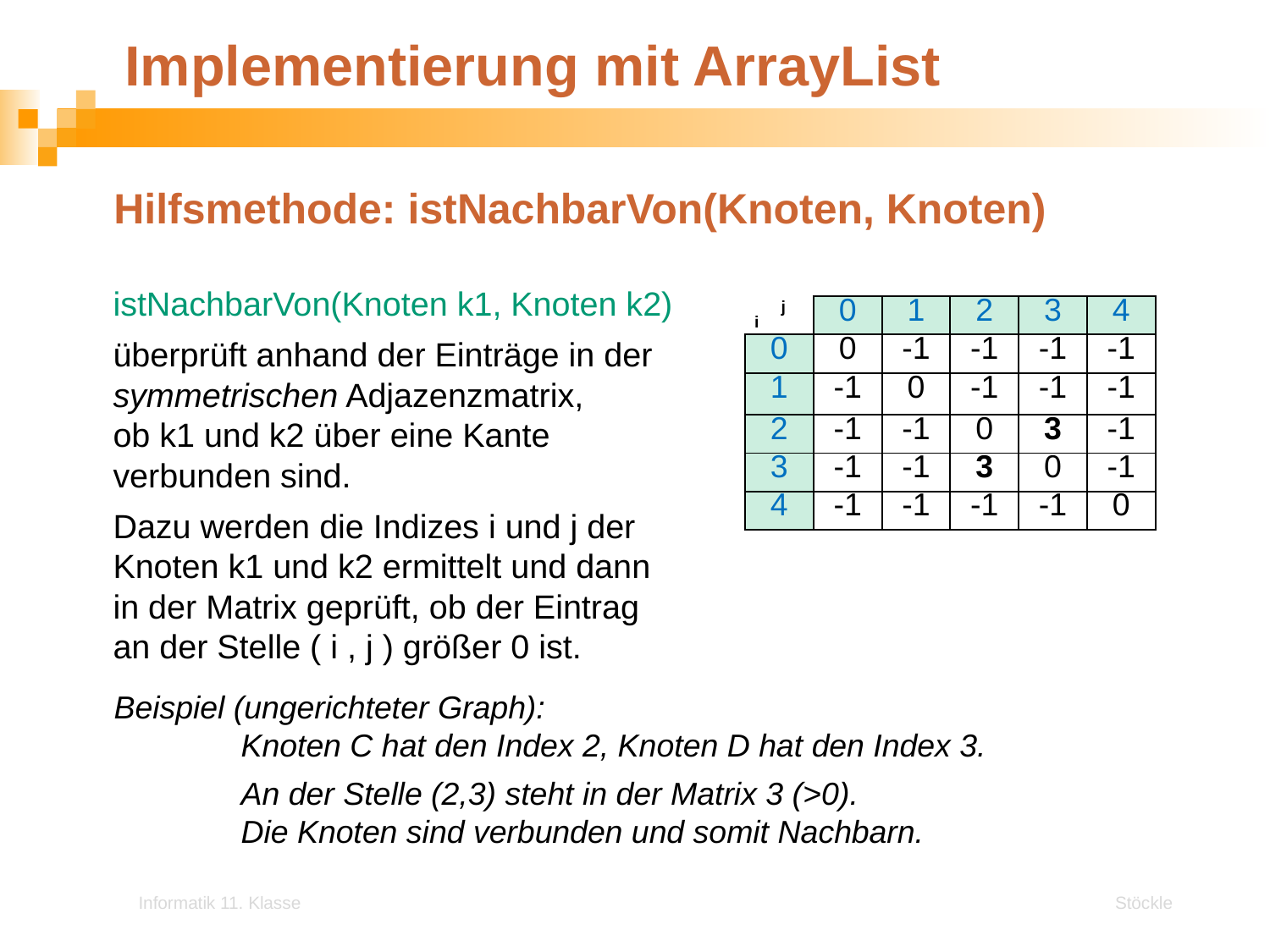

# Implementierung mit ArrayList
Hilfsmethode: istNachbarVon(Knoten, Knoten)
istNachbarVon(Knoten k1, Knoten k2)
überprüft anhand der Einträge in der symmetrischen Adjazenzmatrix,
ob k1 und k2 über eine Kante verbunden sind.
Dazu werden die Indizes i und j der Knoten k1 und k2 ermittelt und dann in der Matrix geprüft, ob der Eintrag an der Stelle ( i , j ) größer 0 ist.

|  | A | B | C | D | E |
| --- | --- | --- | --- | --- | --- |
| A | 0 | -1 | -1 | -1 | -1 |
| B | -1 | 0 | -1 | -1 | -1 |
| C | -1 | -1 | 0 | 3 | -1 |
| D | -1 | -1 | 3 | 0 | -1 |
| E | -1 | -1 | -1 | -1 | 0 |
| i j | 0 | 1 | 2 | 3 | 4 |
| --- | --- | --- | --- | --- | --- |
| 0 | 0 | -1 | -1 | -1 | -1 |
| 1 | -1 | 0 | -1 | -1 | -1 |
| 2 | -1 | -1 | 0 | 3 | -1 |
| 3 | -1 | -1 | 3 | 0 | -1 |
| 4 | -1 | -1 | -1 | -1 | 0 |
Beispiel (ungerichteter Graph):
 	Knoten C hat den Index 2, Knoten D hat den Index 3.
	An der Stelle (2,3) steht in der Matrix 3 (>0).
	Die Knoten sind verbunden und somit Nachbarn.